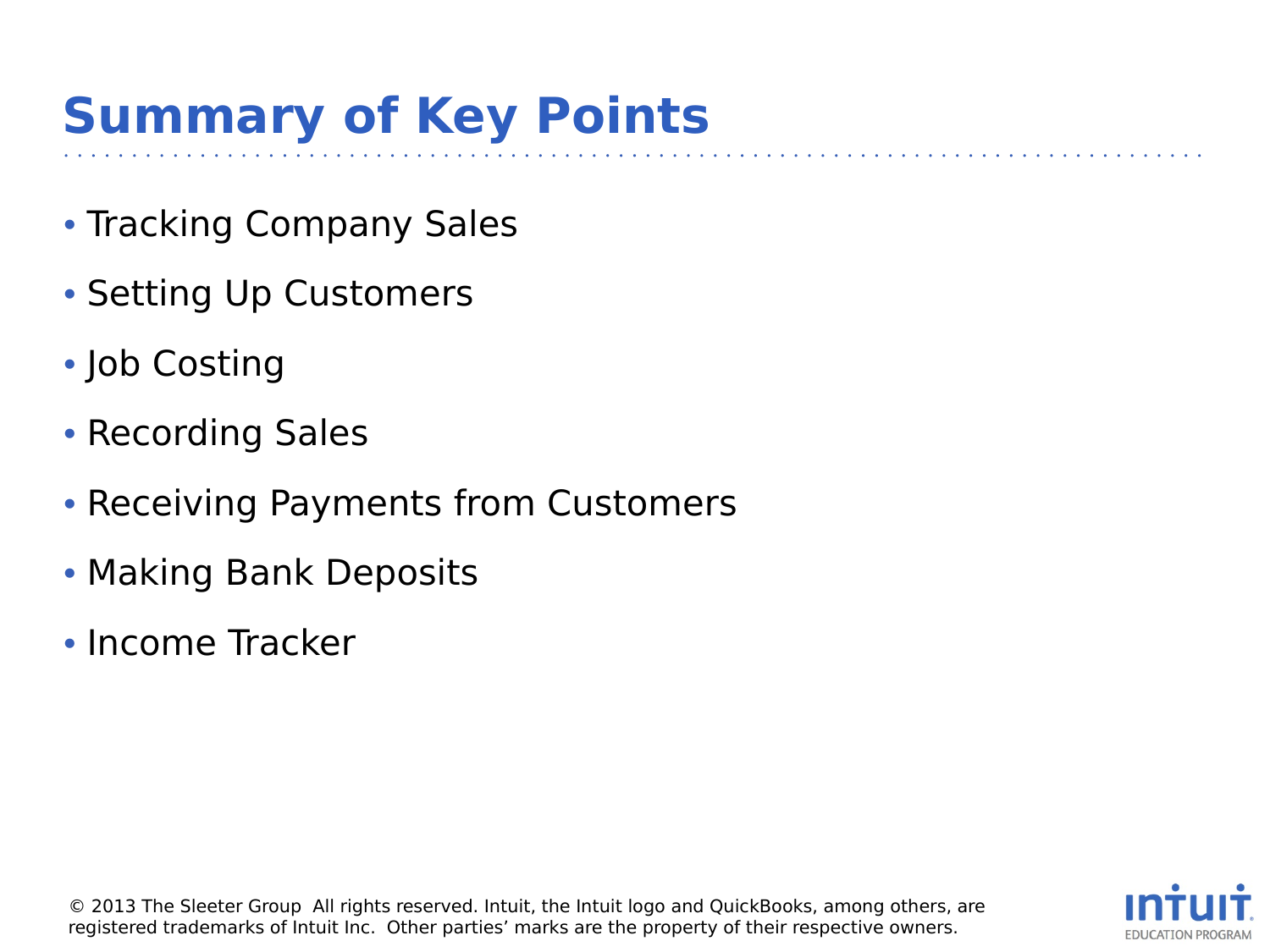

# Summary of Key Points
Tracking Company Sales
Setting Up Customers
Job Costing
Recording Sales
Receiving Payments from Customers
Making Bank Deposits
Income Tracker